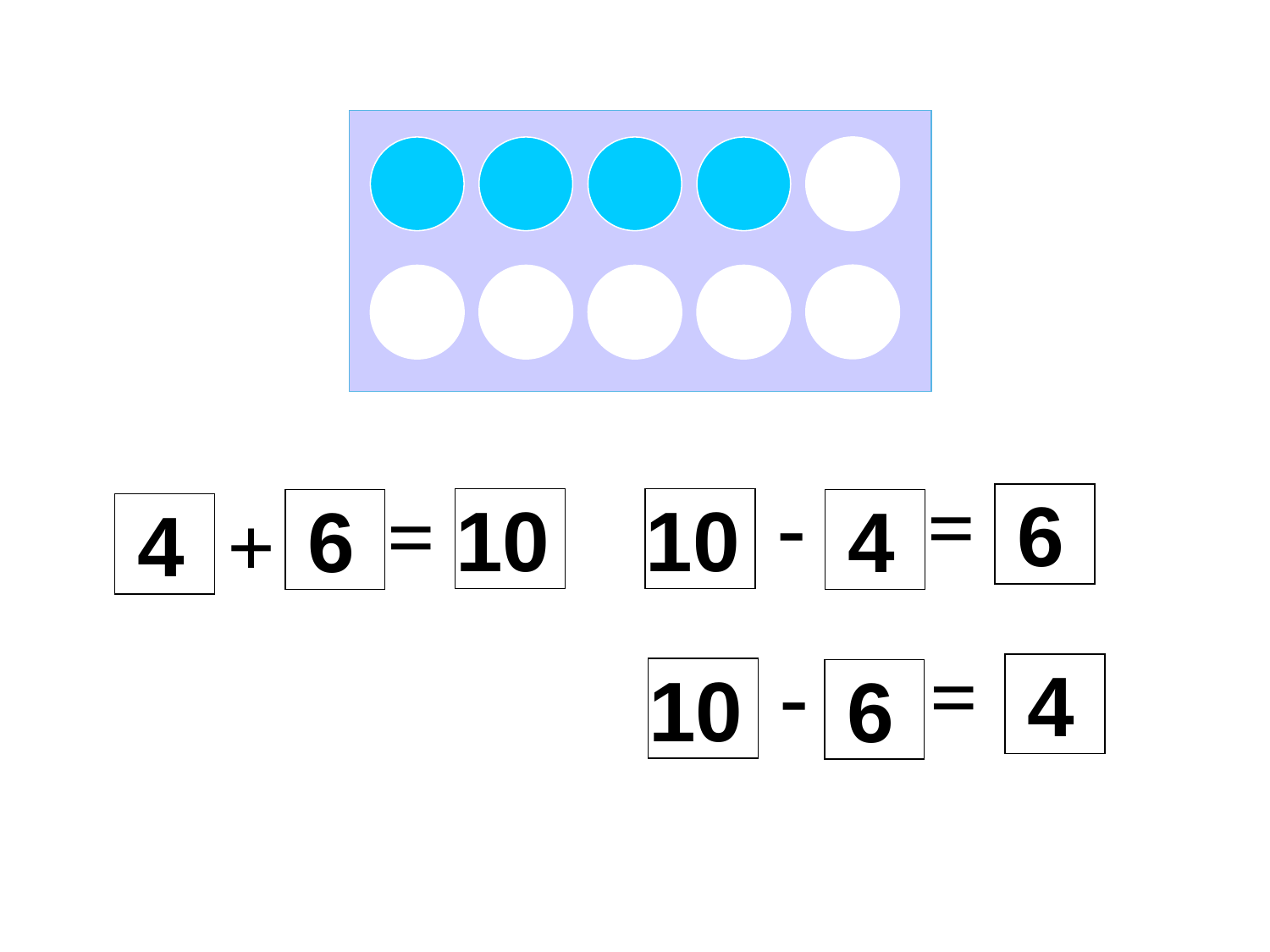

-
=
6

10

4

=
10

6

4

+
-
=
4

10

6